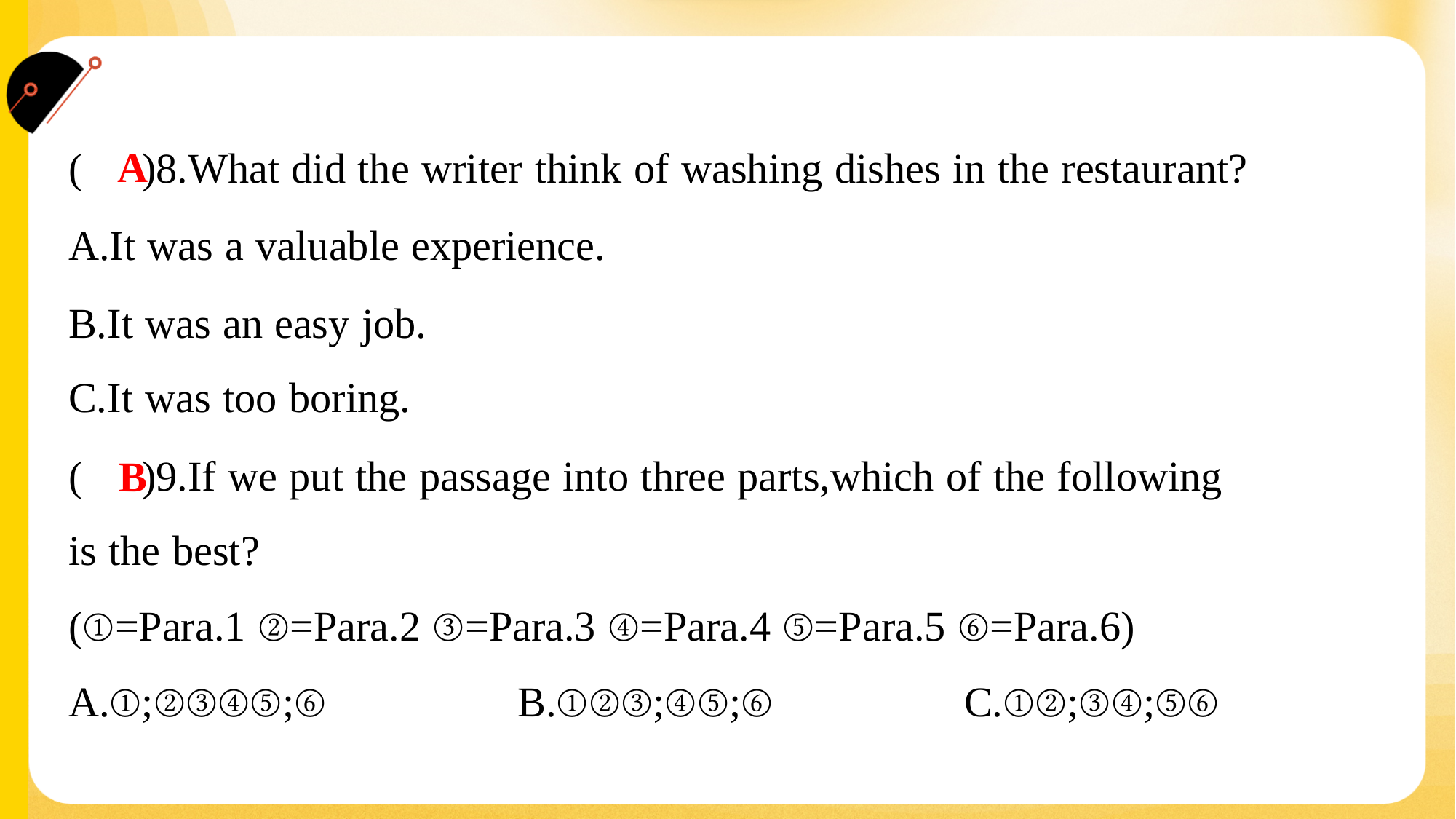

A
(     )8.What did the writer think of washing dishes in the restaurant?
A.It was a valuable experience.
B.It was an easy job.
C.It was too boring.
(     )9.If we put the passage into three parts,which of the following
is the best?
B
(①=Para.1 ②=Para.2 ③=Para.3 ④=Para.4 ⑤=Para.5 ⑥=Para.6)
A.①;②③④⑤;⑥	B.①②③;④⑤;⑥	C.①②;③④;⑤⑥